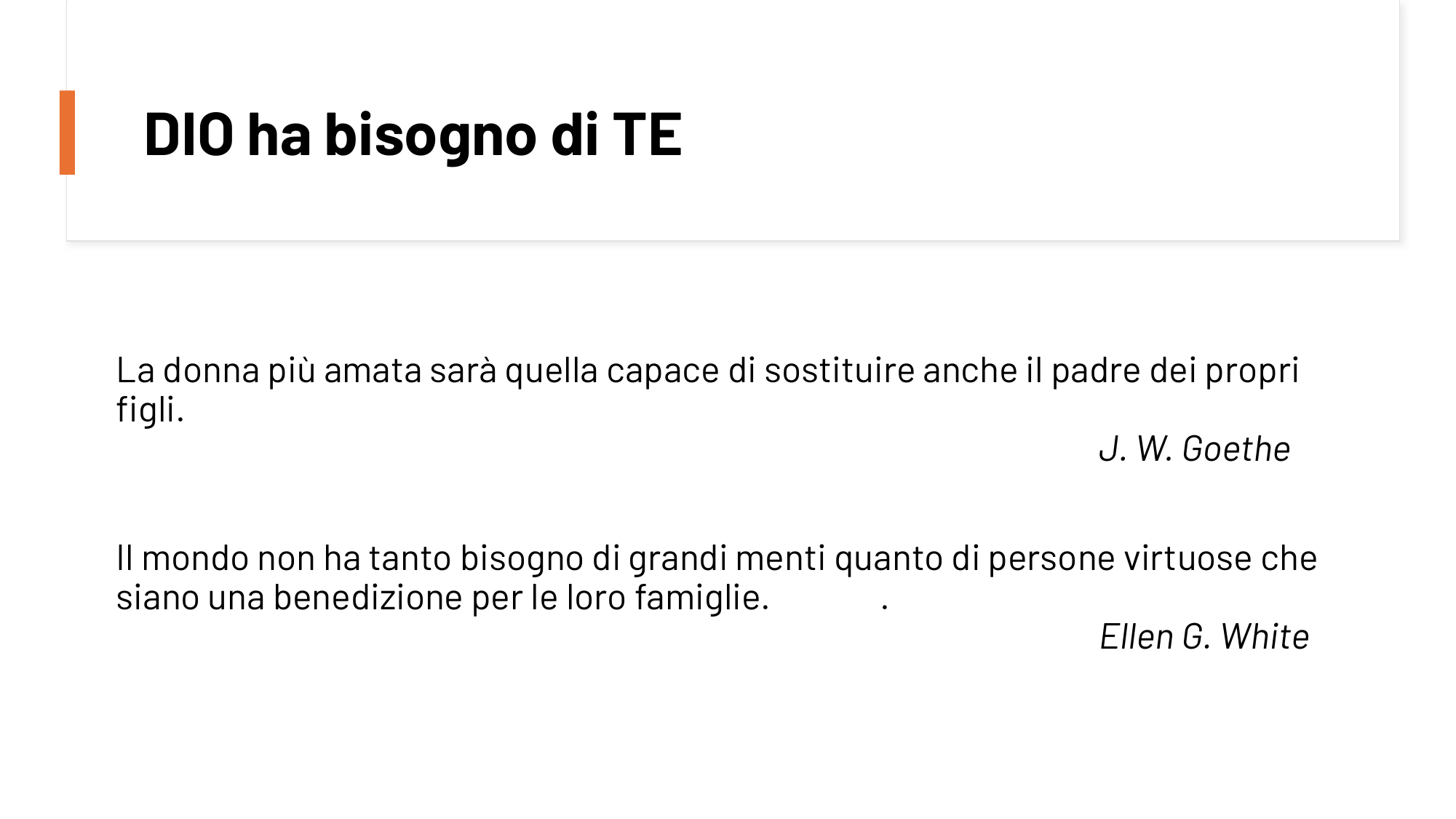

# DIO ha bisogno di TE

La donna più amata sarà quella capace di sostituire anche il padre dei propri figli.
									J. W. Goethe

Il mondo non ha tanto bisogno di grandi menti quanto di persone virtuose che siano una benedizione per le loro famiglie. 	. 													Ellen G. White